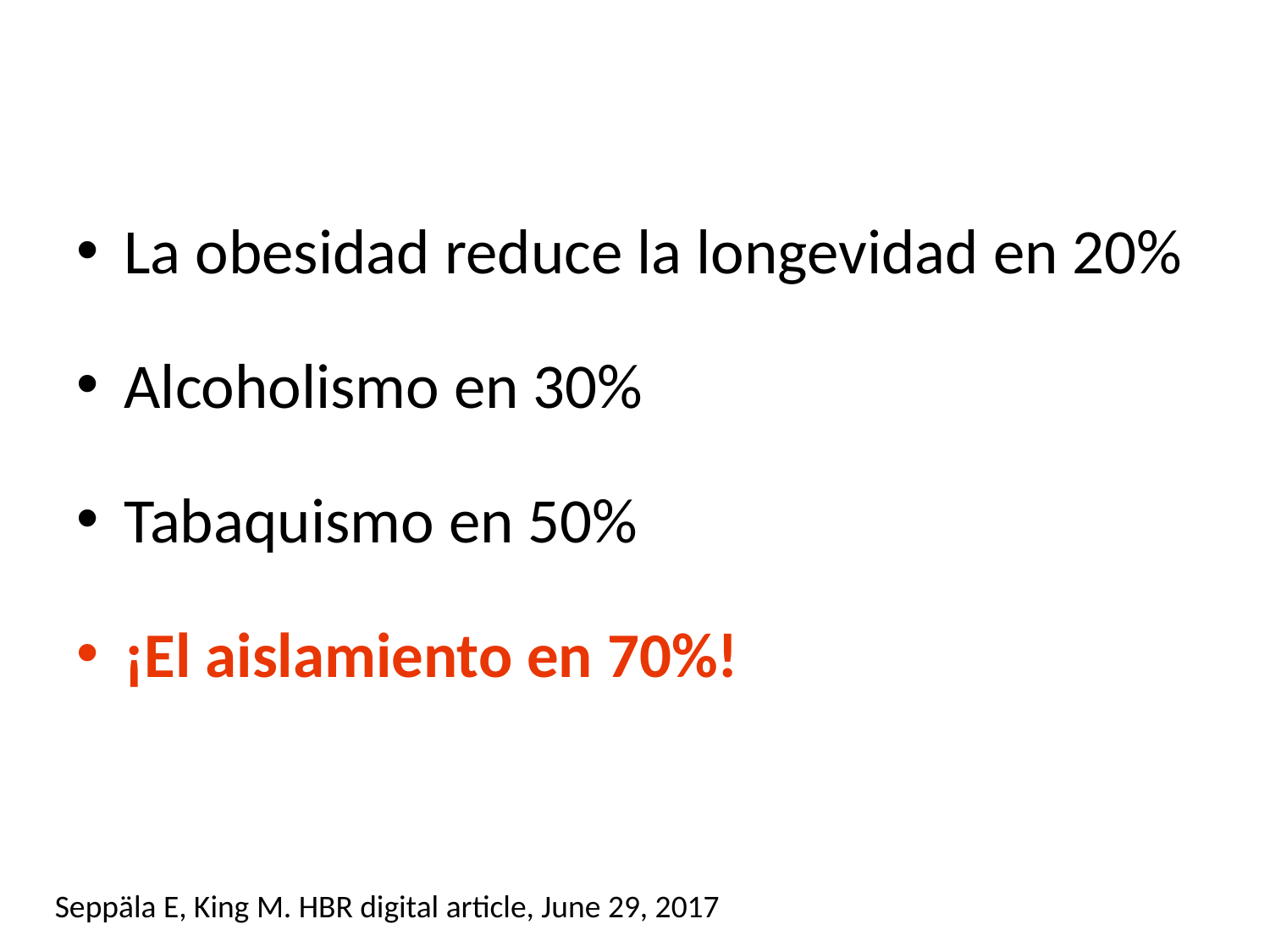

La obesidad reduce la longevidad en 20%
Alcoholismo en 30%
Tabaquismo en 50%
¡El aislamiento en 70%!
Seppäla E, King M. HBR digital article, June 29, 2017